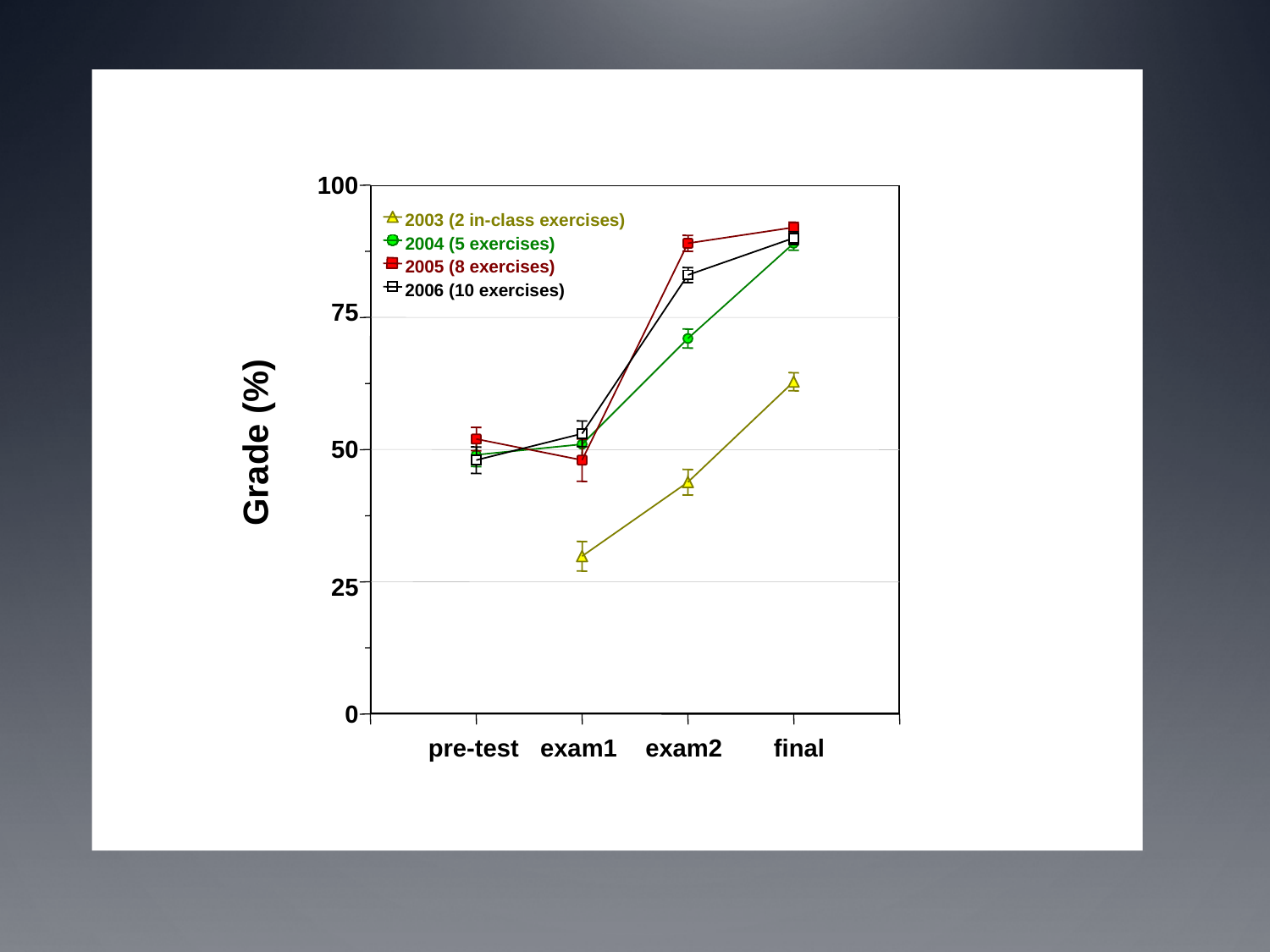

100

2003 (2 in-class exercises)

2004 (5 exercises)

2005 (8 exercises)

2006 (10 exercises)

75

Grade (%)
50

25

0

pre-test

exam1

exam2

final